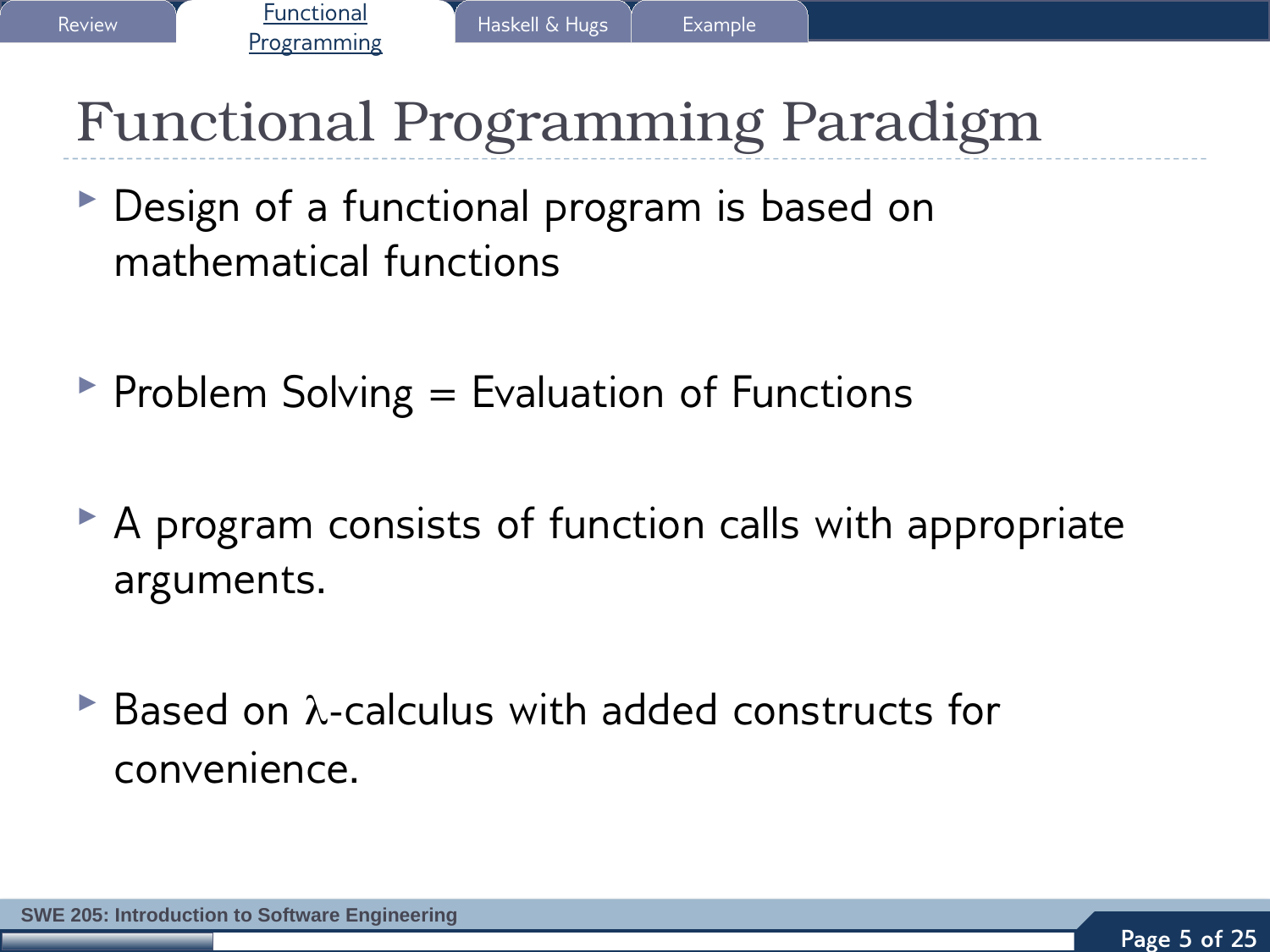

Review
Functional Programming
Haskell & Hugs
Example
# Functional Programming Paradigm
Design of a functional program is based on mathematical functions

Problem Solving = Evaluation of Functions

A program consists of function calls with appropriate arguments.

Based on λ-calculus with added constructs for convenience.

5
Page 5 of 25